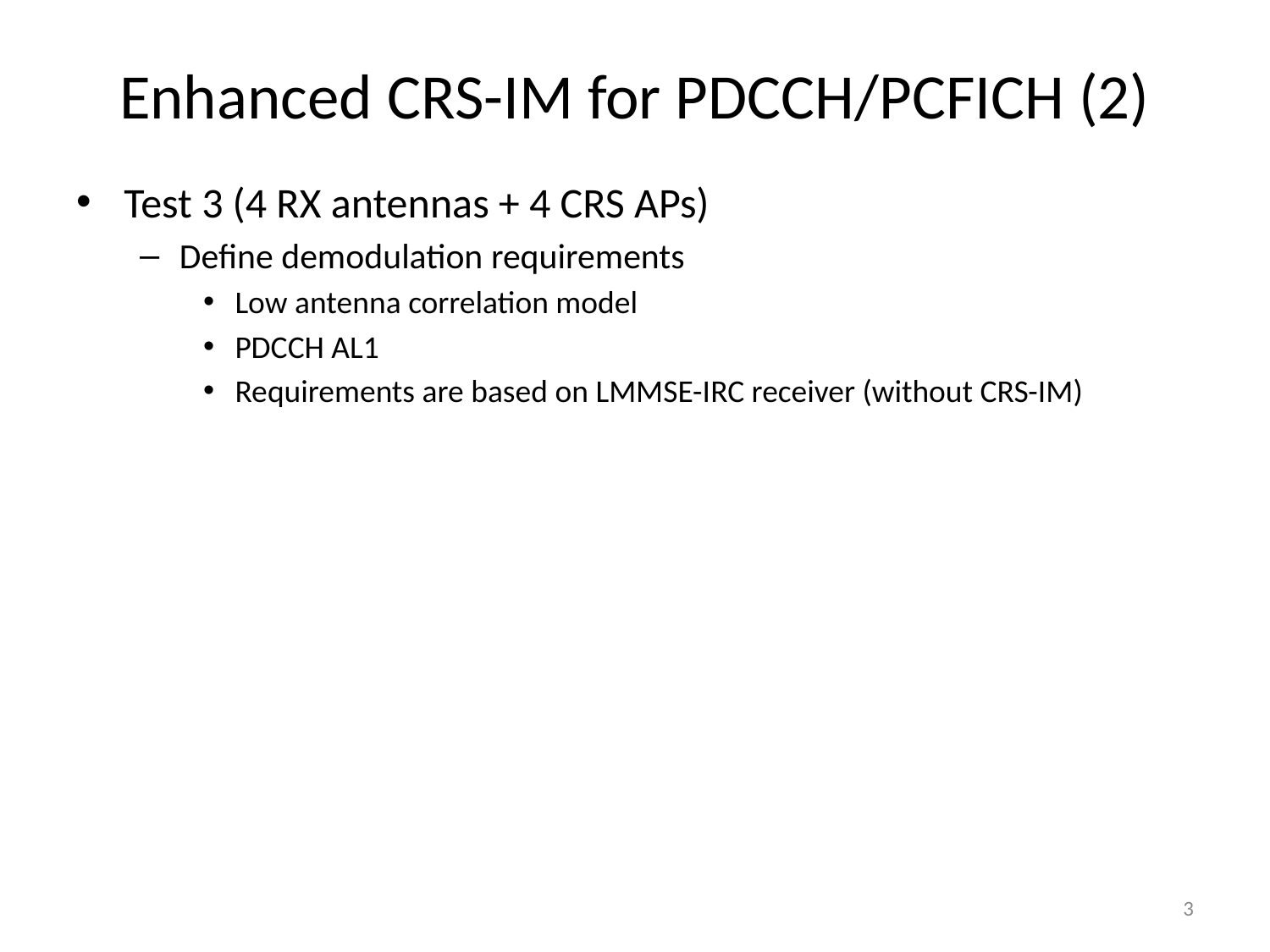

# Enhanced CRS-IM for PDCCH/PCFICH (2)
Test 3 (4 RX antennas + 4 CRS APs)
Define demodulation requirements
Low antenna correlation model
PDCCH AL1
Requirements are based on LMMSE-IRC receiver (without CRS-IM)
3